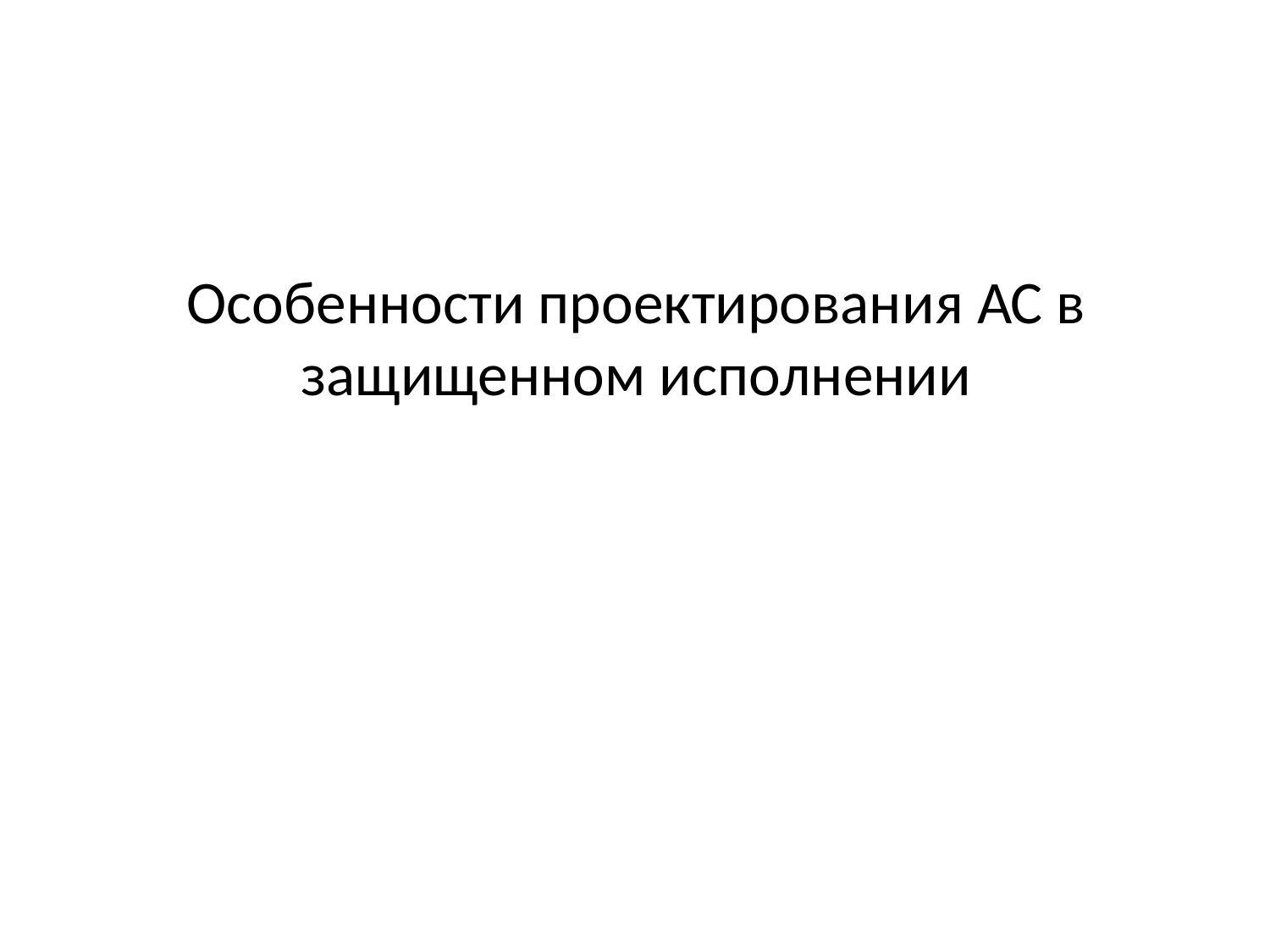

# Особенности проектирования АС в защищенном исполнении